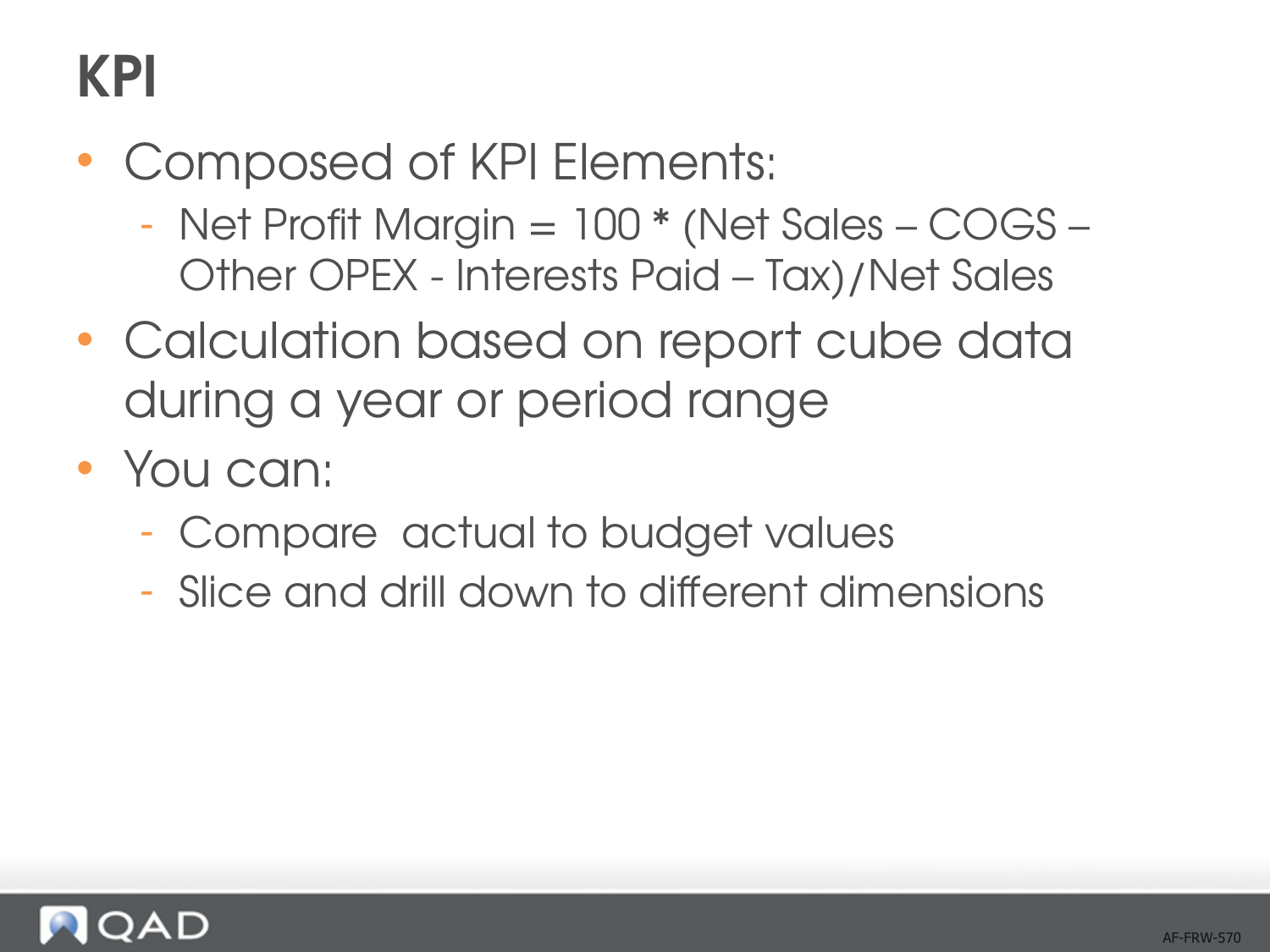

# KPI
Composed of KPI Elements:
Net Profit Margin = 100 * (Net Sales – COGS – Other OPEX - Interests Paid – Tax)/Net Sales
Calculation based on report cube data during a year or period range
You can:
Compare  actual to budget values
Slice and drill down to different dimensions
 AF-FRW-570